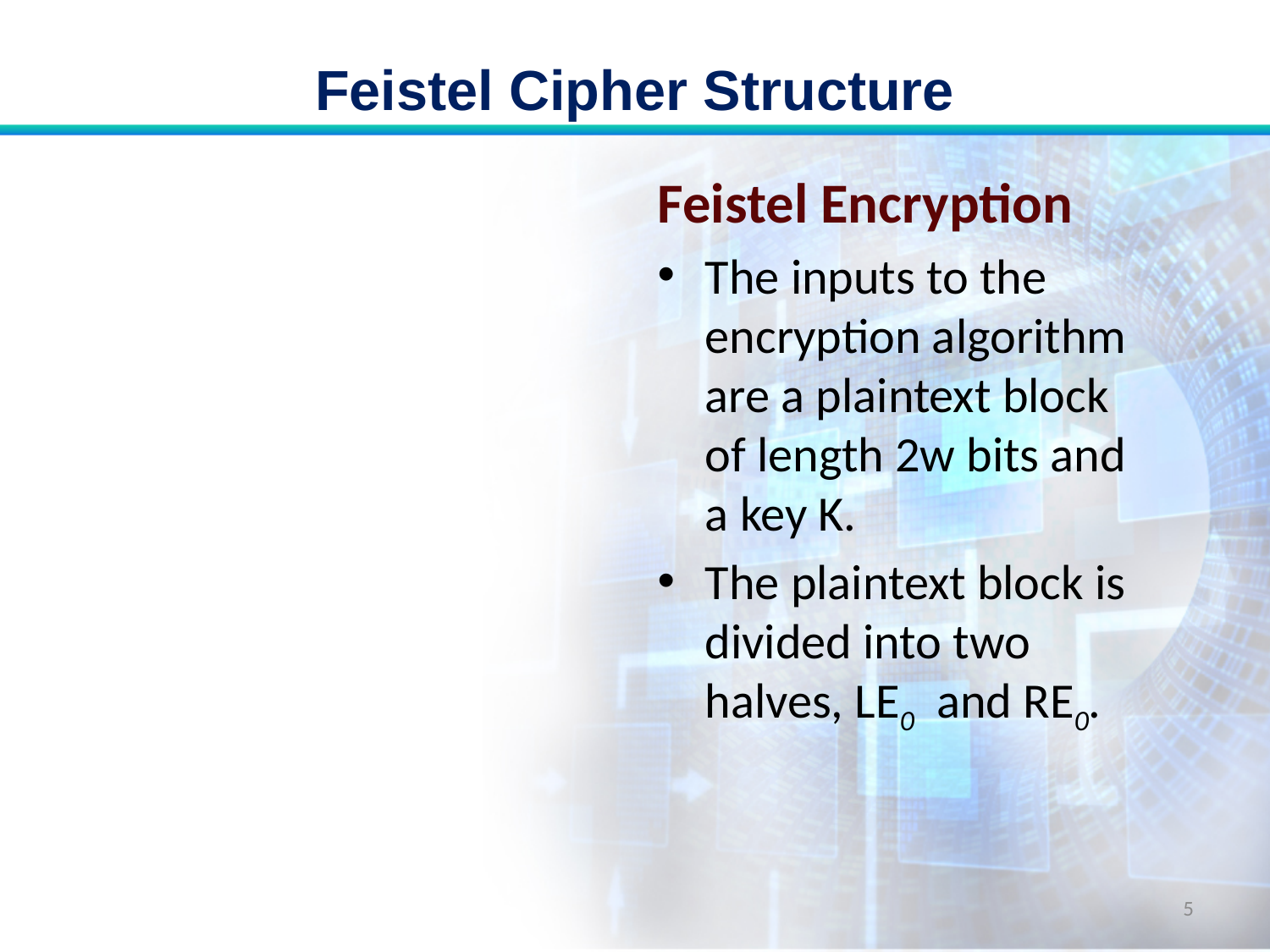

# Feistel Cipher Structure
Feistel Encryption
The inputs to the encryption algorithm are a plaintext block of length 2w bits and a key K.
The plaintext block is divided into two halves, LE0  and RE0.

5